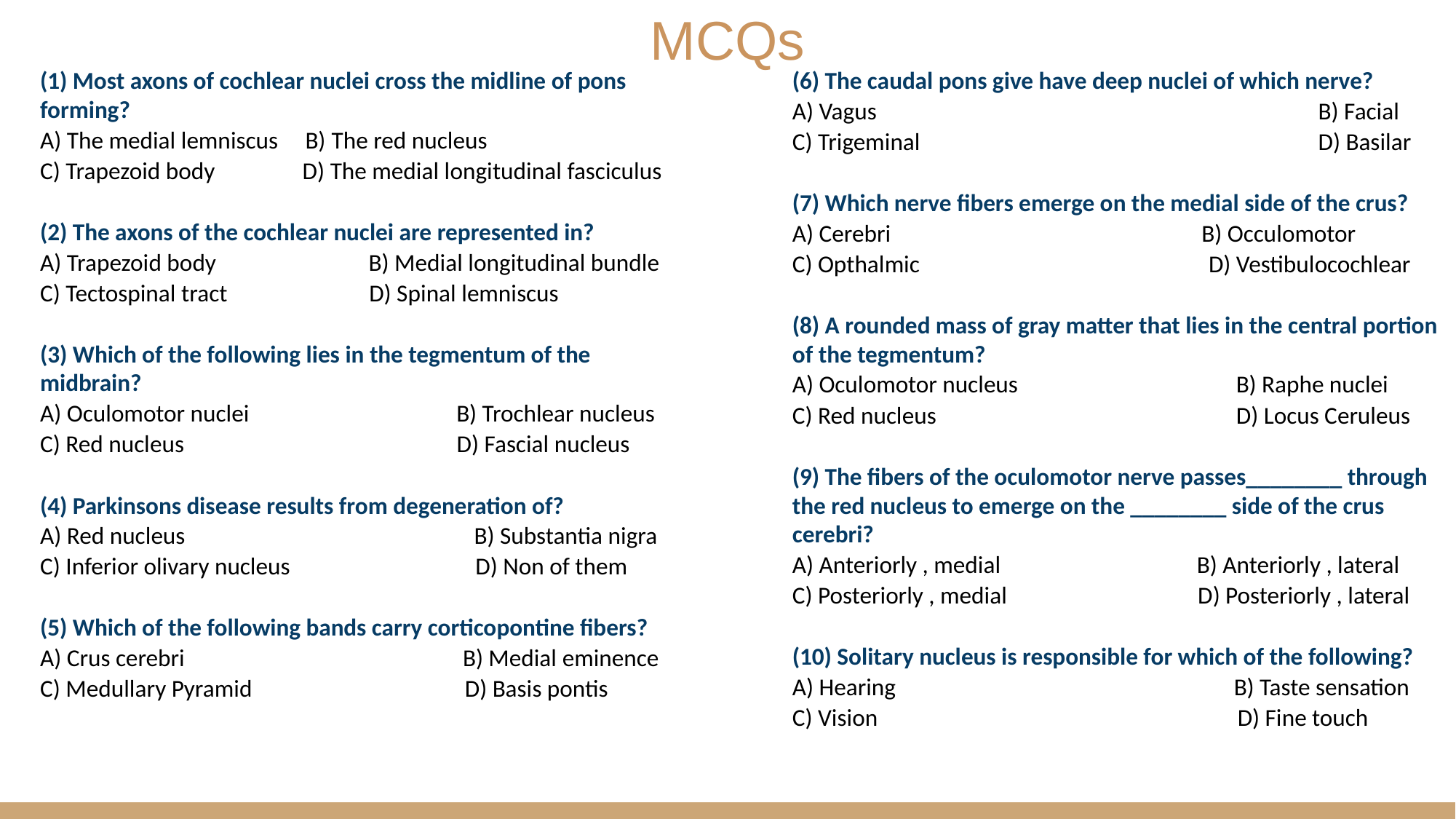

(1) Most axons of cochlear nuclei cross the midline of pons forming?
A) The medial lemniscus     B) The red nucleus
C) Trapezoid body                D) The medial longitudinal fasciculus

(2) The axons of the cochlear nuclei are represented in?
A) Trapezoid body                            B) Medial longitudinal bundle
C) Tectospinal tract                          D) Spinal lemniscus

(3) Which of the following lies in the tegmentum of the midbrain?
A) Oculomotor nuclei                                      B) Trochlear nucleus
C) Red nucleus                                                  D) Fascial nucleus

(4) Parkinsons disease results from degeneration of?
A) Red nucleus                                                     B) Substantia nigra
C) Inferior olivary nucleus                                  D) Non of them

(5) Which of the following bands carry corticopontine fibers?
A) Crus cerebri                                                   B) Medial eminence
C) Medullary Pyramid                                       D) Basis pontis

(6) The caudal pons give have deep nuclei of which nerve?
A) Vagus                                                                                 B) Facial
C) Trigeminal                                                                         D) Basilar

(7) Which nerve fibers emerge on the medial side of the crus?
A) Cerebri                                                         B) Occulomotor
C) Opthalmic                                                     D) Vestibulocochlear

(8) A rounded mass of gray matter that lies in the central portion of the tegmentum?
A) Oculomotor nucleus                                        B) Raphe nuclei
C) Red nucleus                                                       D) Locus Ceruleus

(9) The fibers of the oculomotor nerve passes________ through the red nucleus to emerge on the ________ side of the crus cerebri?
A) Anteriorly , medial                                    B) Anteriorly , lateral
C) Posteriorly , medial                                   D) Posteriorly , lateral

(10) Solitary nucleus is responsible for which of the following?
A) Hearing                                                              B) Taste sensation
C) Vision                                                                  D) Fine touch